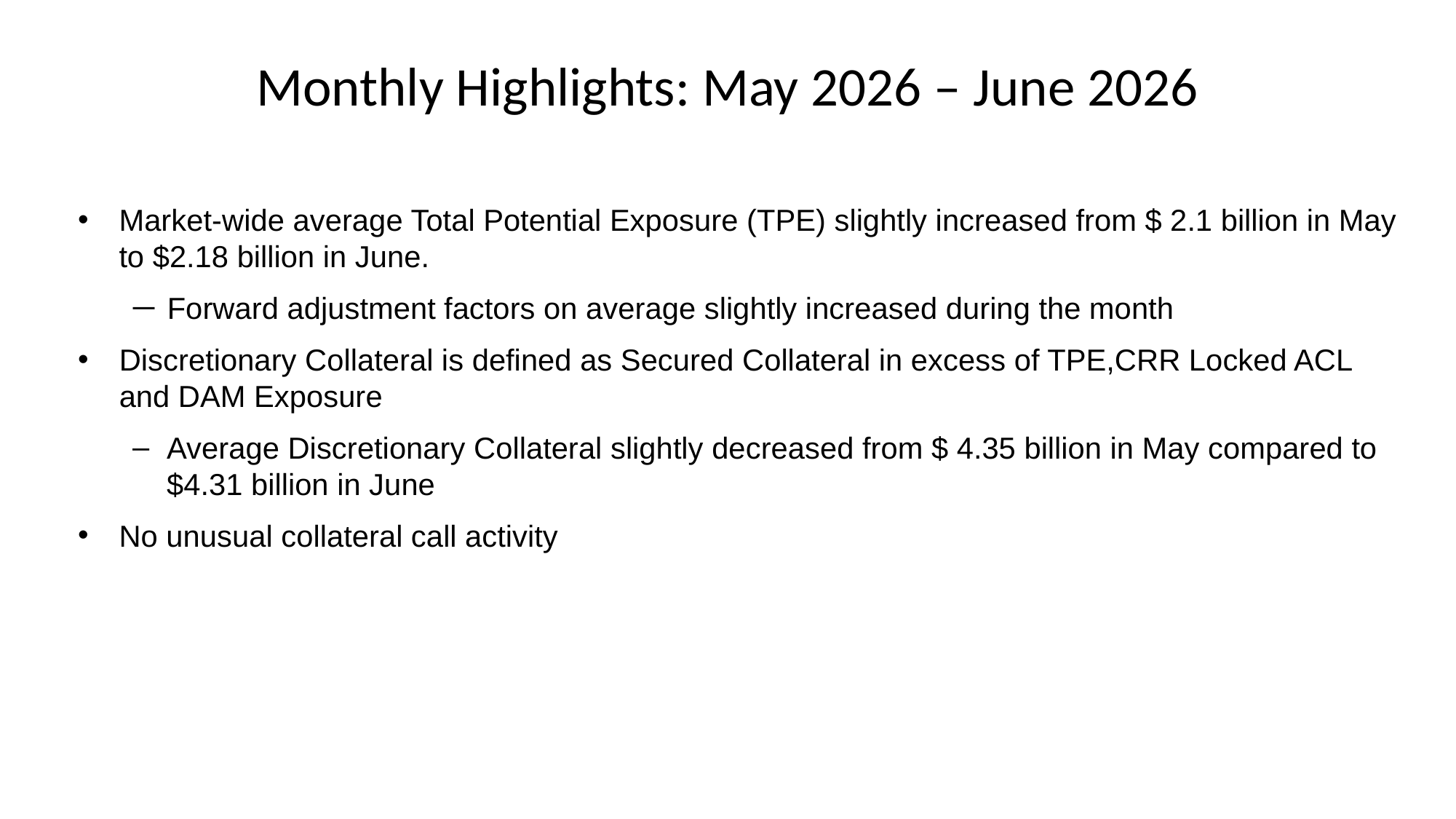

# Monthly Highlights: May 2026 – June 2026
Market-wide average Total Potential Exposure (TPE) slightly increased from $ 2.1 billion in May to $2.18 billion in June.
Forward adjustment factors on average slightly increased during the month
Discretionary Collateral is defined as Secured Collateral in excess of TPE,CRR Locked ACL and DAM Exposure
Average Discretionary Collateral slightly decreased from $ 4.35 billion in May compared to $4.31 billion in June
No unusual collateral call activity